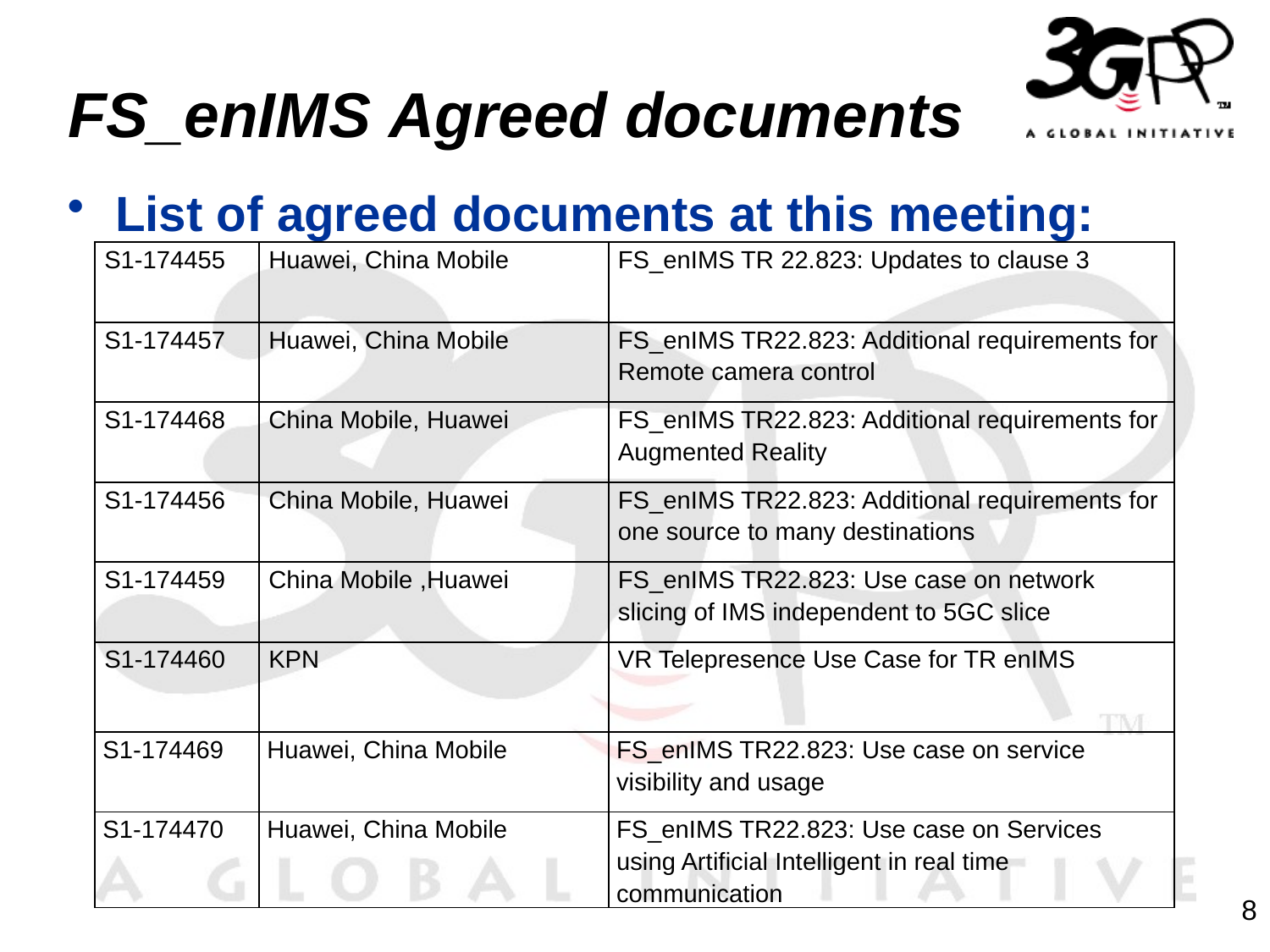

# FS_enIMS Agreed documents
List of agreed documents at this meeting:

| S1-174455 | Huawei, China Mobile | FS\_enIMS TR 22.823: Updates to clause 3 |
| --- | --- | --- |
| S1-174457 | Huawei, China Mobile | FS\_enIMS TR22.823: Additional requirements for Remote camera control |
| S1-174468 | China Mobile, Huawei | FS\_enIMS TR22.823: Additional requirements for Augmented Reality |
| S1-174456 | China Mobile, Huawei | FS\_enIMS TR22.823: Additional requirements for one source to many destinations |
| S1-174459 | China Mobile ,Huawei | FS\_enIMS TR22.823: Use case on network slicing of IMS independent to 5GC slice |
| S1-174460 | KPN | VR Telepresence Use Case for TR enIMS |
| S1-174469 | Huawei, China Mobile | FS\_enIMS TR22.823: Use case on service visibility and usage |
| S1-174470 | Huawei, China Mobile | FS\_enIMS TR22.823: Use case on Services using Artificial Intelligent in real time communication |
8